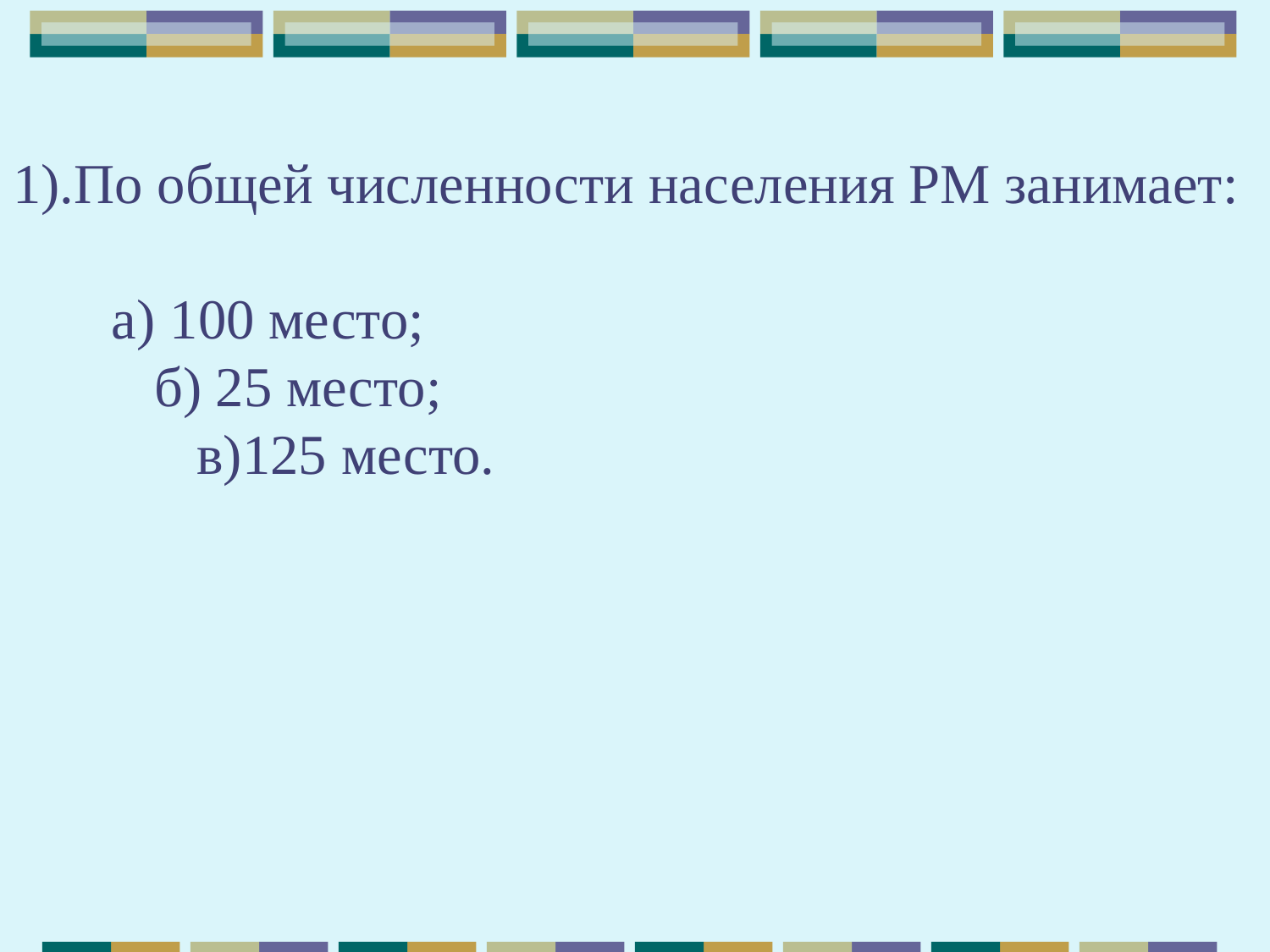

# 1).По общей численности населения РМ занимает: а) 100 место; б) 25 место; в)125 место.